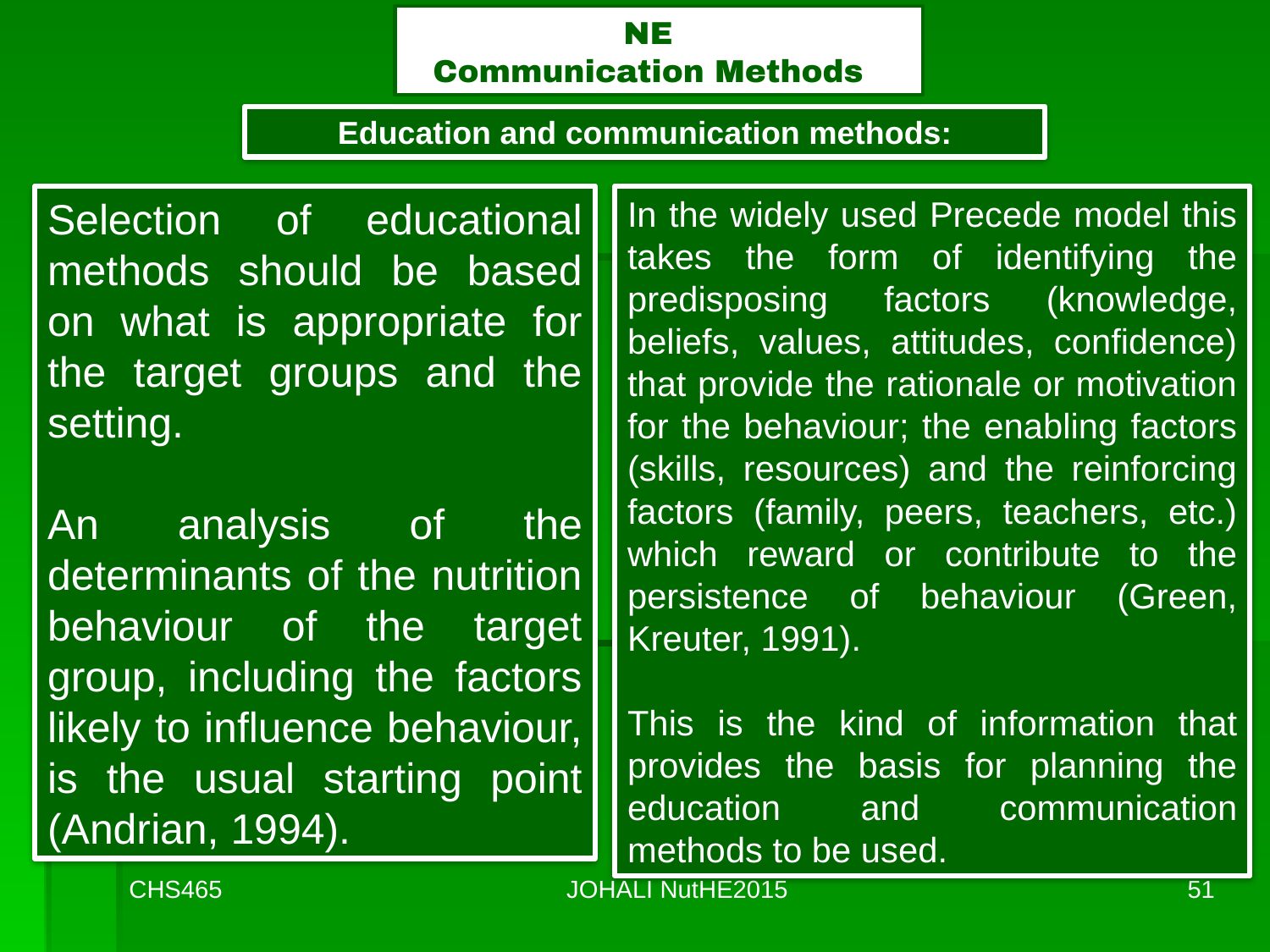

NE
Communication Methods
Education and communication methods:
Selection of educational methods should be based on what is appropriate for the target groups and the setting.

An analysis of the determinants of the nutrition behaviour of the target group, including the factors likely to influence behaviour, is the usual starting point (Andrian, 1994).
In the widely used Precede model this takes the form of identifying the predisposing factors (knowledge, beliefs, values, attitudes, confidence) that provide the rationale or motivation for the behaviour; the enabling factors (skills, resources) and the reinforcing factors (family, peers, teachers, etc.) which reward or contribute to the persistence of behaviour (Green, Kreuter, 1991).

This is the kind of information that provides the basis for planning the education and communication methods to be used.
CHS465
JOHALI NutHE2015
51